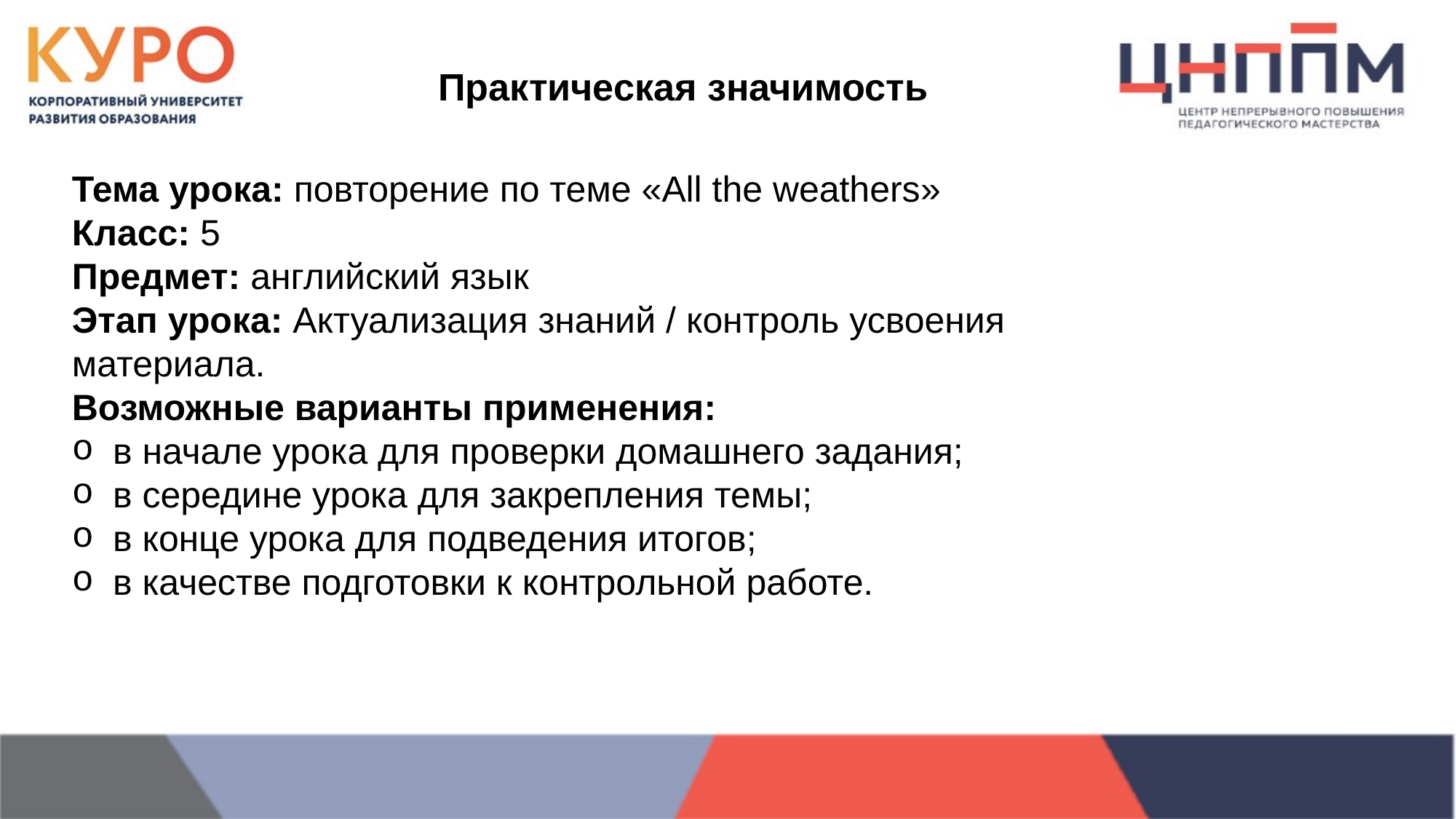

Практическая значимость

Тема урока: повторение по теме «All the weathers»
Класс: 5
Предмет: английский язык
Этап урока: Актуализация знаний / контроль усвоения материала.
Возможные варианты применения:
в начале урока для проверки домашнего задания;
в середине урока для закрепления темы;
в конце урока для подведения итогов;
в качестве подготовки к контрольной работе.